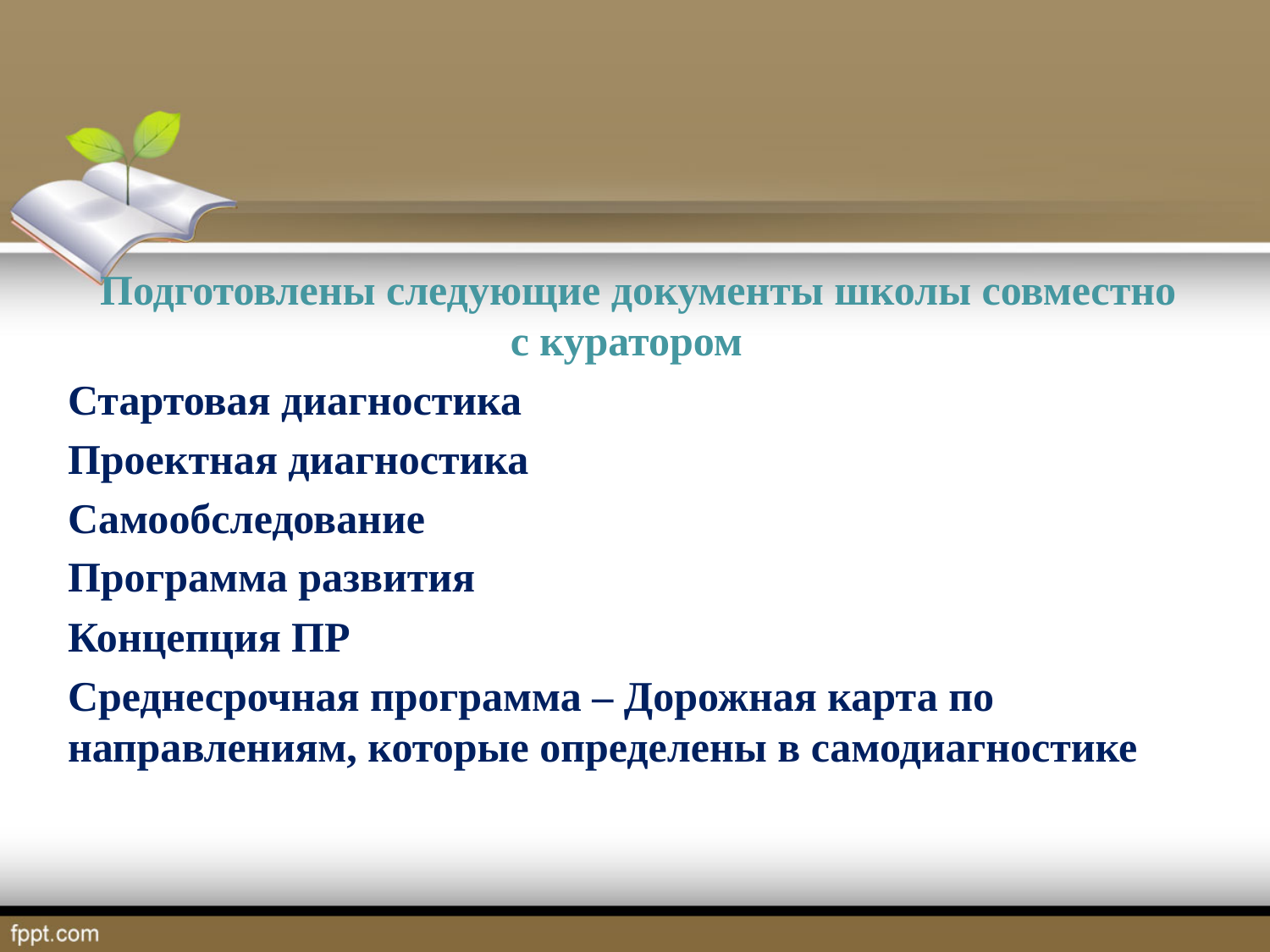

Подготовлены следующие документы школы совместно с куратором
Стартовая диагностика
Проектная диагностика
Самообследование
Программа развития
Концепция ПР
Среднесрочная программа – Дорожная карта по направлениям, которые определены в самодиагностике